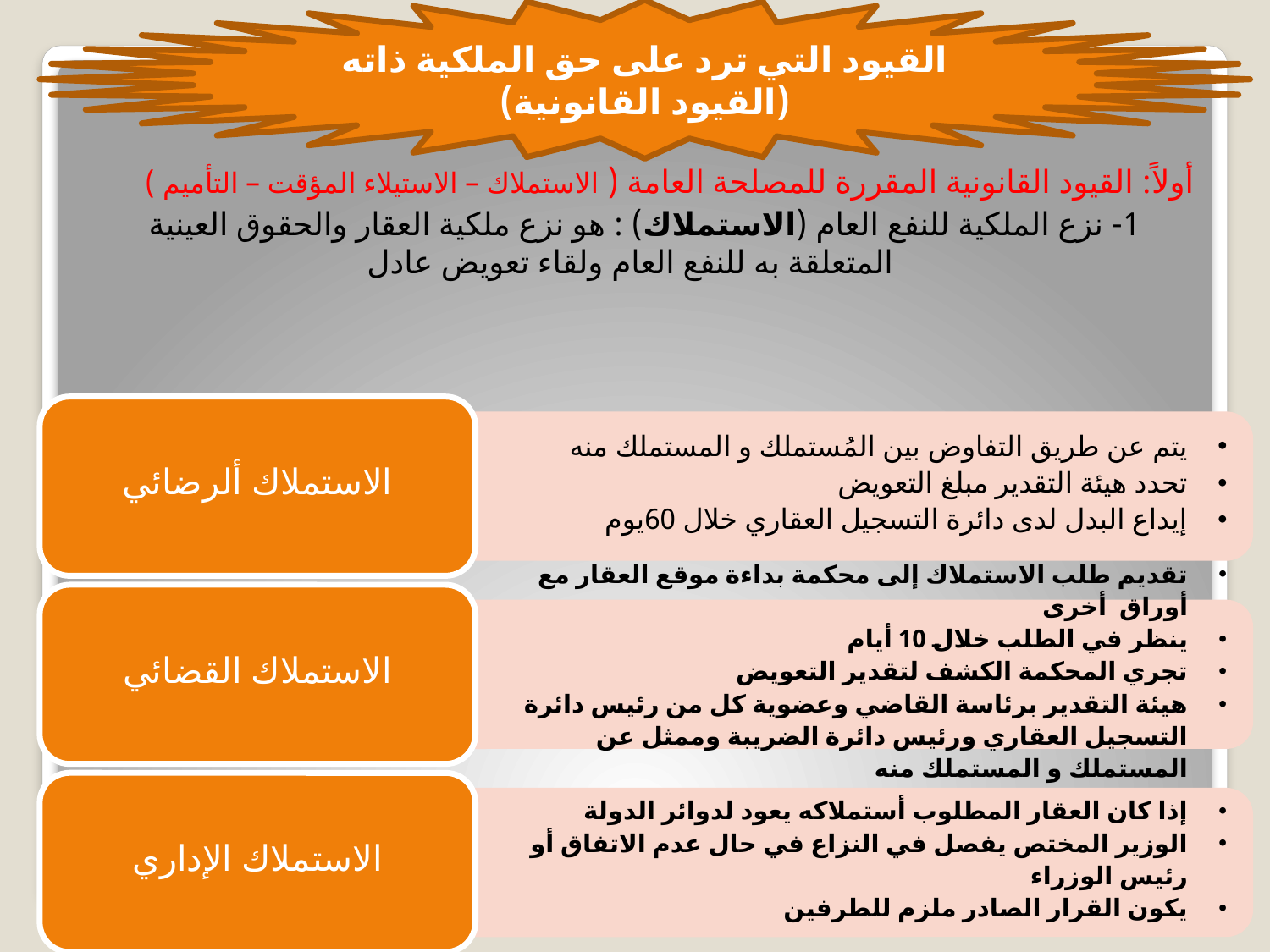

القيود التي ترد على حق الملكية ذاته
(القيود القانونية)
أولاً: القيود القانونية المقررة للمصلحة العامة ( الاستملاك – الاستيلاء المؤقت – التأميم )
1- نزع الملكية للنفع العام (الاستملاك) : هو نزع ملكية العقار والحقوق العينية المتعلقة به للنفع العام ولقاء تعويض عادل
تحدد هيئة التقدير مبلغ التعويض
تجري المحكمة الكشف لتقدير التعويض
هيئة التقدير برئاسة القاضي وعضوية كل من رئيس دائرة التسجيل العقاري ورئيس دائرة الضريبة وممثل عن المستملك و المستملك منه
يكون القرار الصادر ملزم للطرفين
#